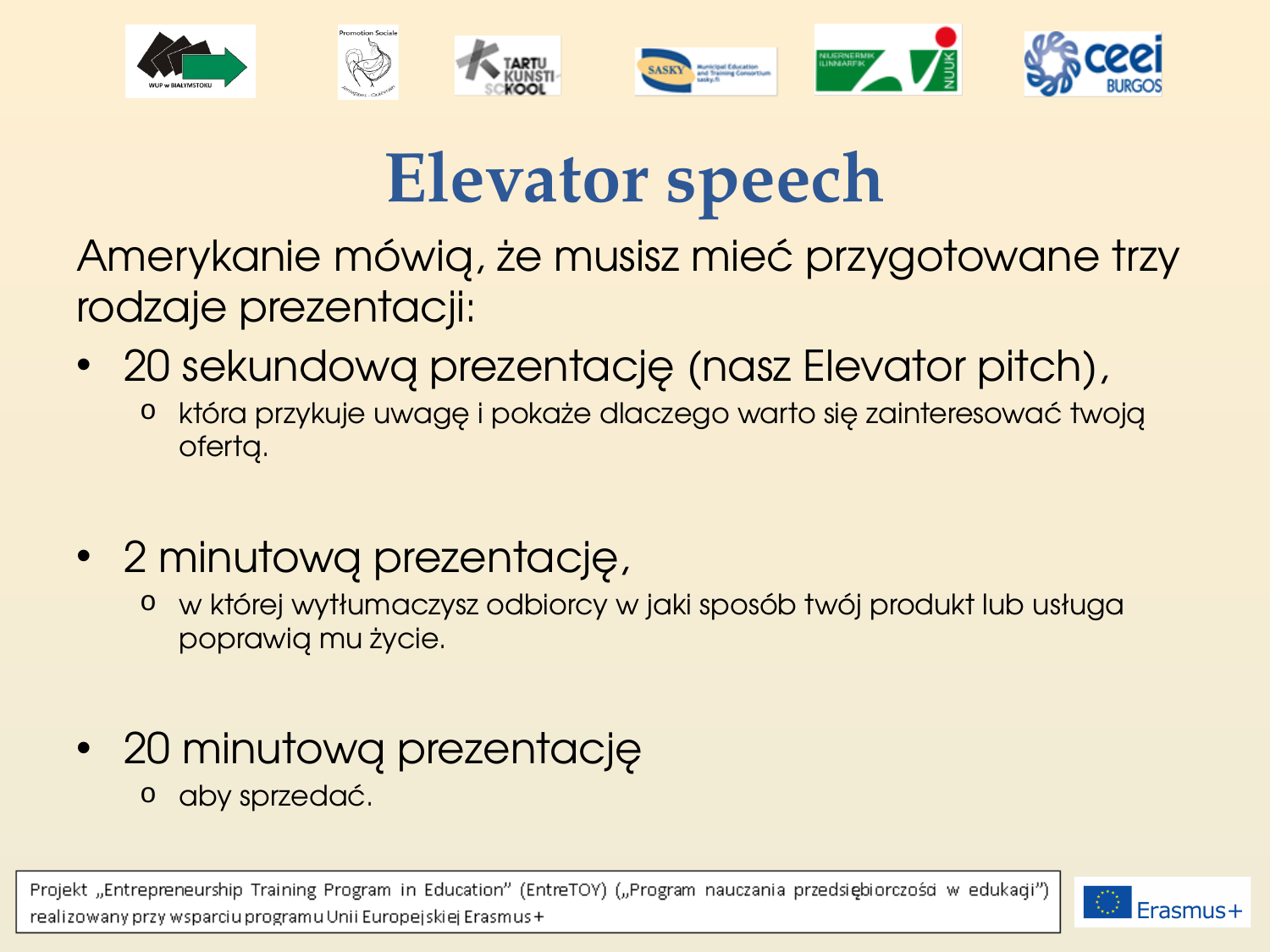

# Elevator speech
Amerykanie mówią, że musisz mieć przygotowane trzy rodzaje prezentacji:
20 sekundową prezentację (nasz Elevator pitch),
która przykuje uwagę i pokaże dlaczego warto się zainteresować twoją ofertą.

2 minutową prezentację,
w której wytłumaczysz odbiorcy w jaki sposób twój produkt lub usługa poprawią mu życie.

20 minutową prezentację
aby sprzedać.